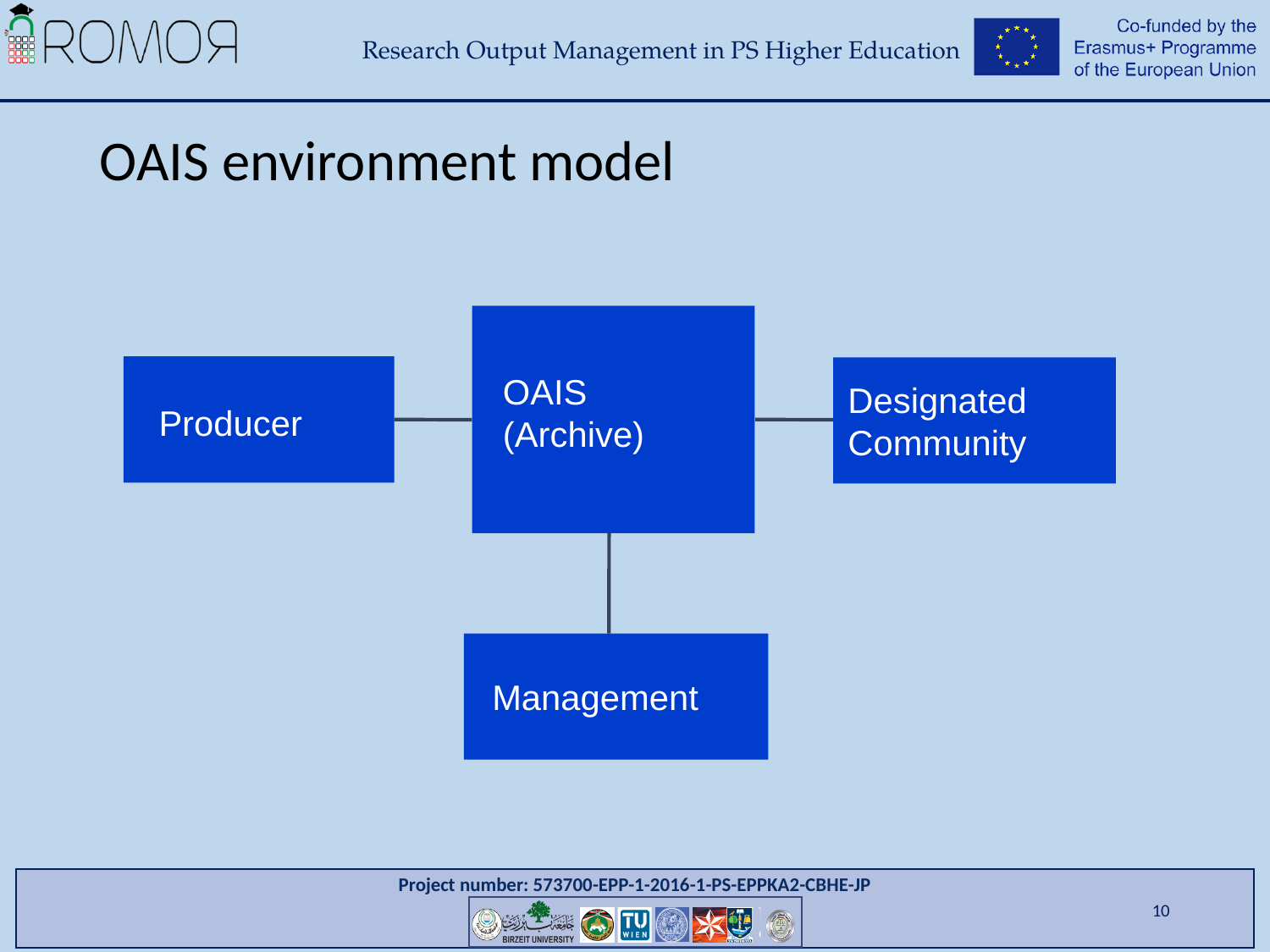

# OAIS environment model

OAIS
(Archive)
Designated
Community

Producer

Management
10